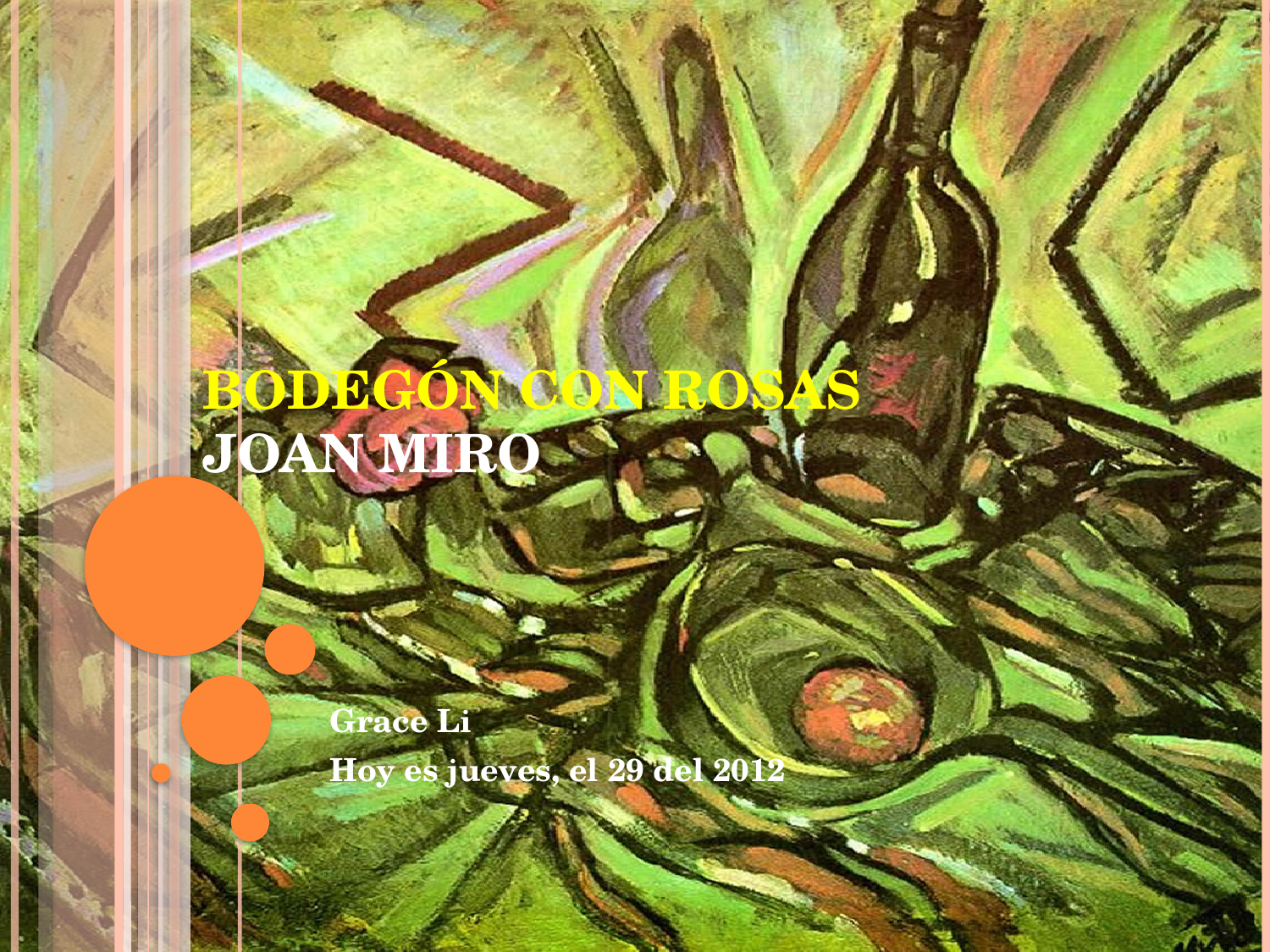

# Bodegón con Rosas Joan Miro
Grace Li
Hoy es jueves, el 29 del 2012